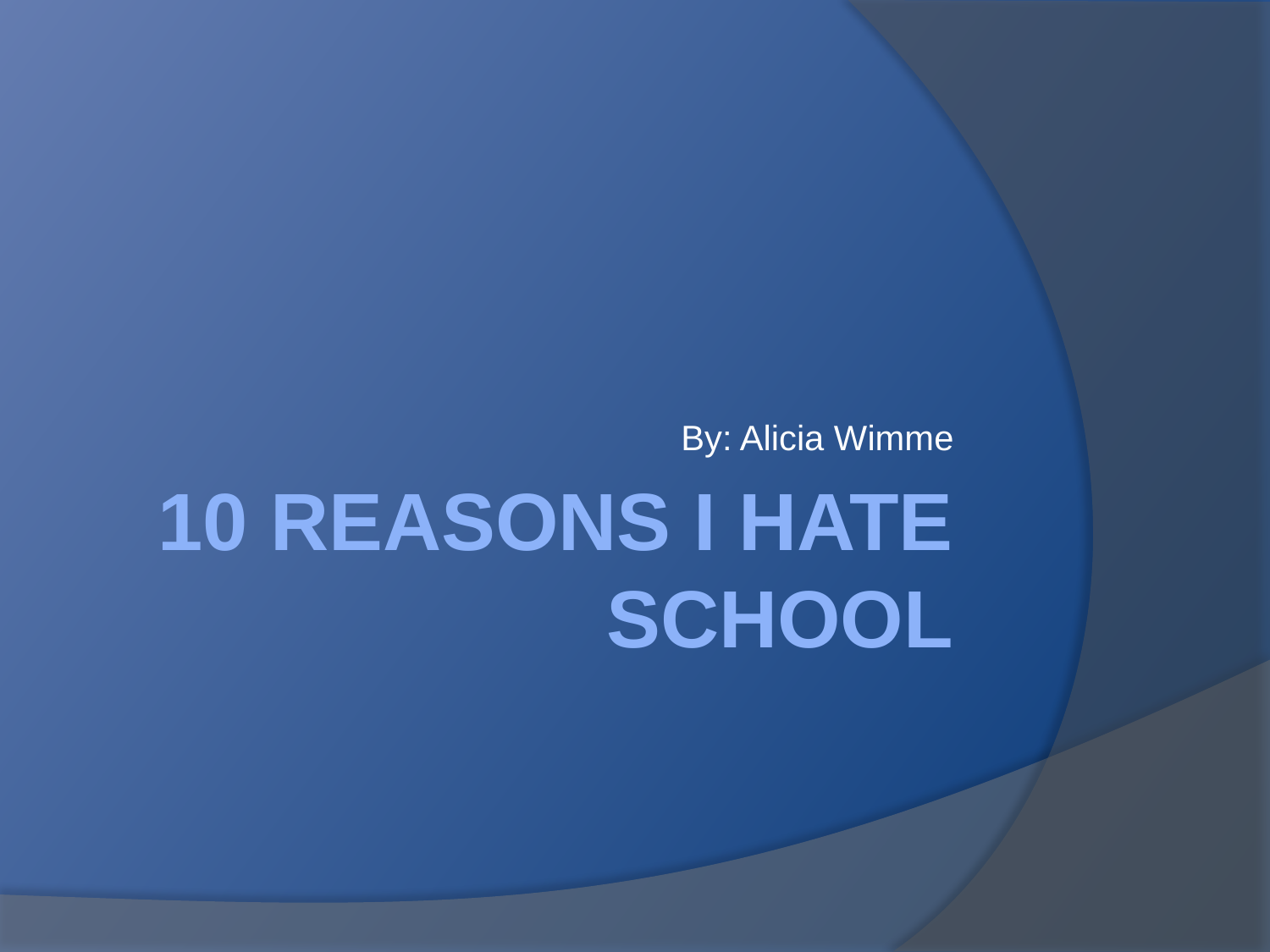

By: Alicia Wimme
# 10 Reasons I hate school